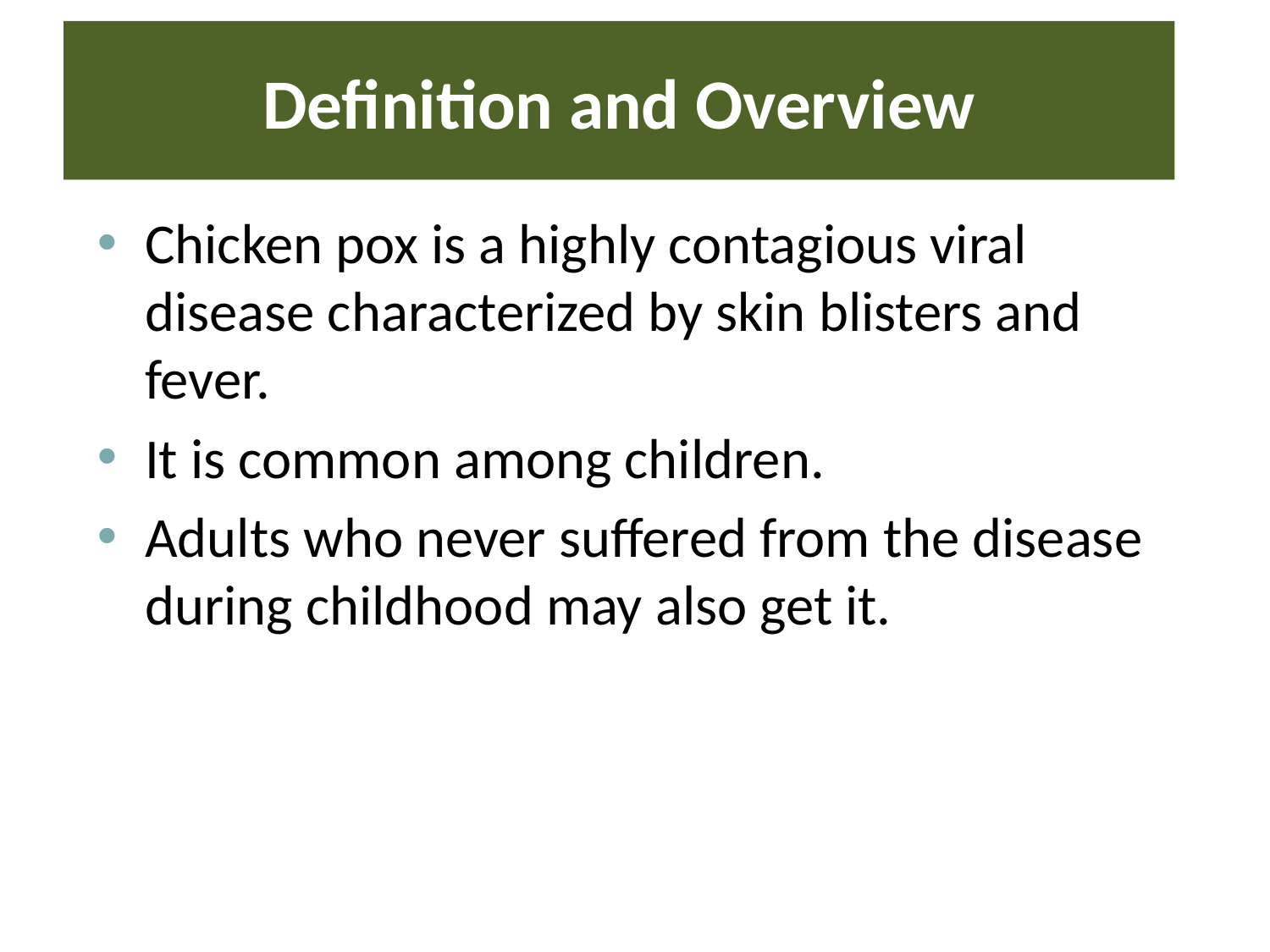

# Definition and Overview
Chicken pox is a highly contagious viral disease characterized by skin blisters and fever.
It is common among children.
Adults who never suffered from the disease during childhood may also get it.